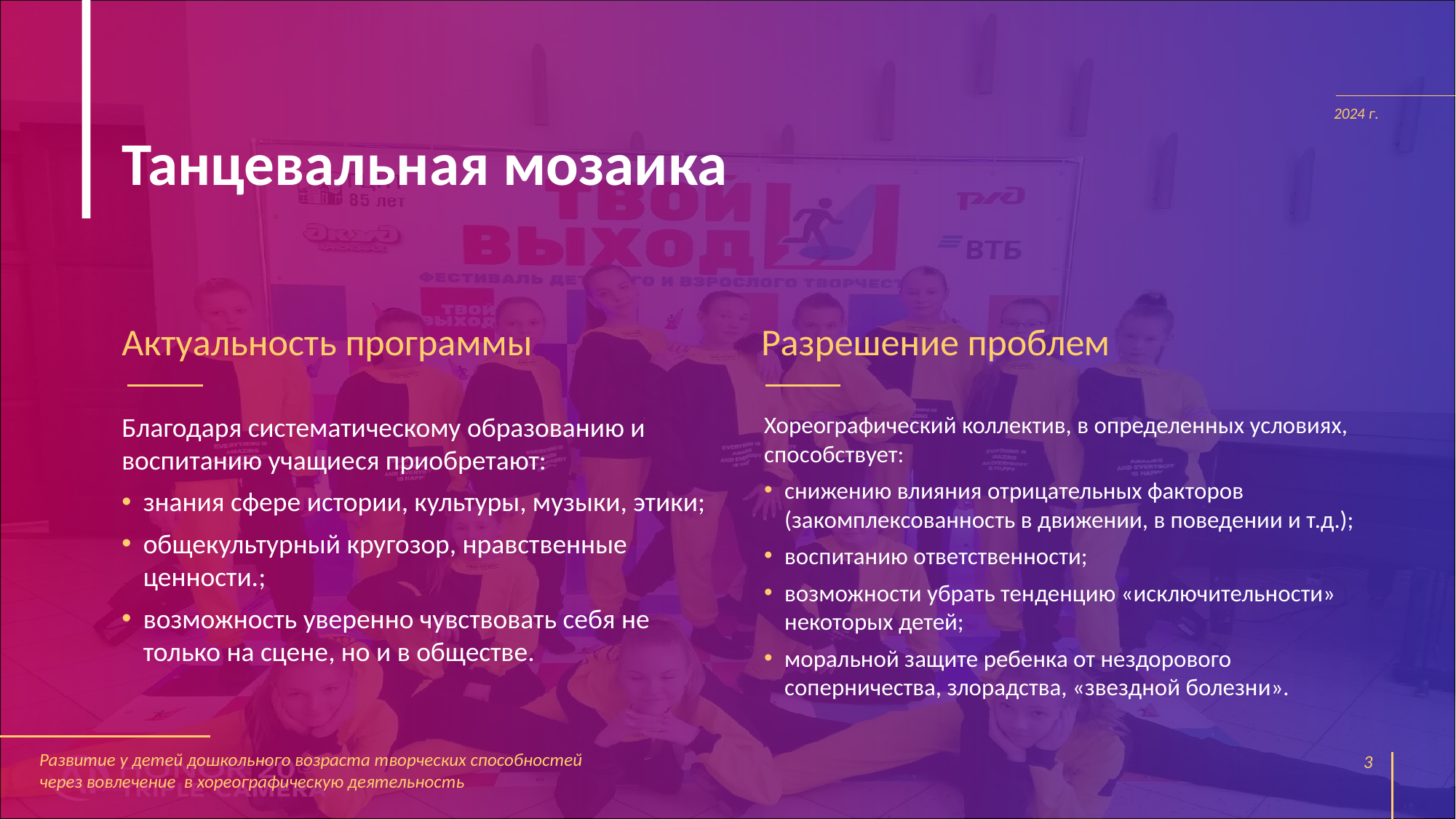

# Танцевальная мозаика
2024 г.

Актуальность программы
Разрешение проблем
Благодаря систематическому образованию и воспитанию учащиеся приобретают:
знания сфере истории, культуры, музыки, этики;
общекультурный кругозор, нравственные ценности.;
возможность уверенно чувствовать себя не только на сцене, но и в обществе.
Хореографический коллектив, в определенных условиях, способствует:
снижению влияния отрицательных факторов (закомплексованность в движении, в поведении и т.д.);
воспитанию ответственности;
возможности убрать тенденцию «исключительности» некоторых детей;
моральной защите ребенка от нездорового соперничества, злорадства, «звездной болезни».
3
Развитие у детей дошкольного возраста творческих способностей через вовлечение  в хореографическую деятельность